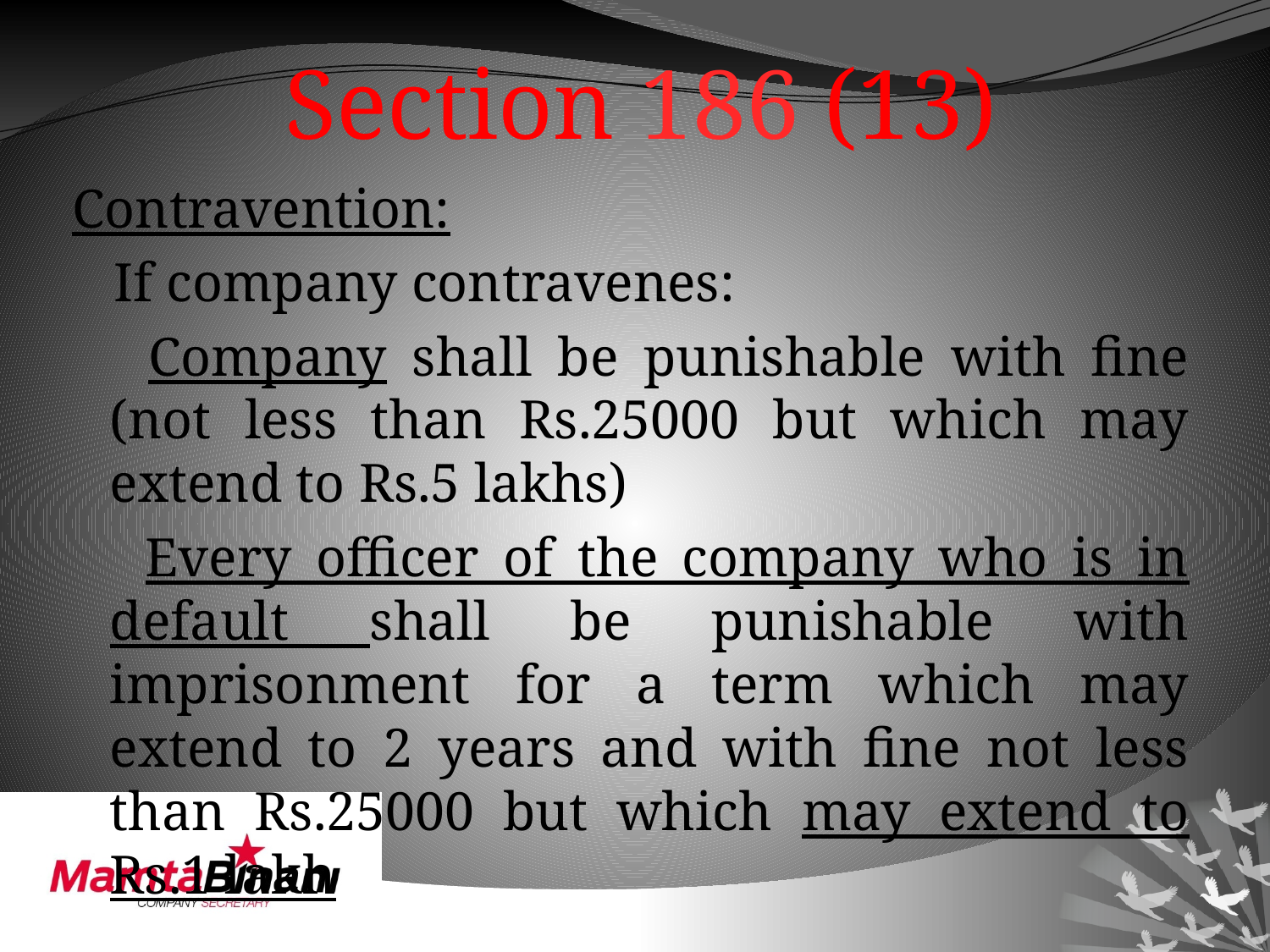

# Section 186 (13)
Contravention:
   If company contravenes:
   Company shall be punishable with fine (not less than Rs.25000 but which may extend to Rs.5 lakhs)
   Every officer of the company who is in default shall be punishable with imprisonment for a term which may extend to 2 years and with fine not less than Rs.25000 but which may extend to Rs.1 lakh